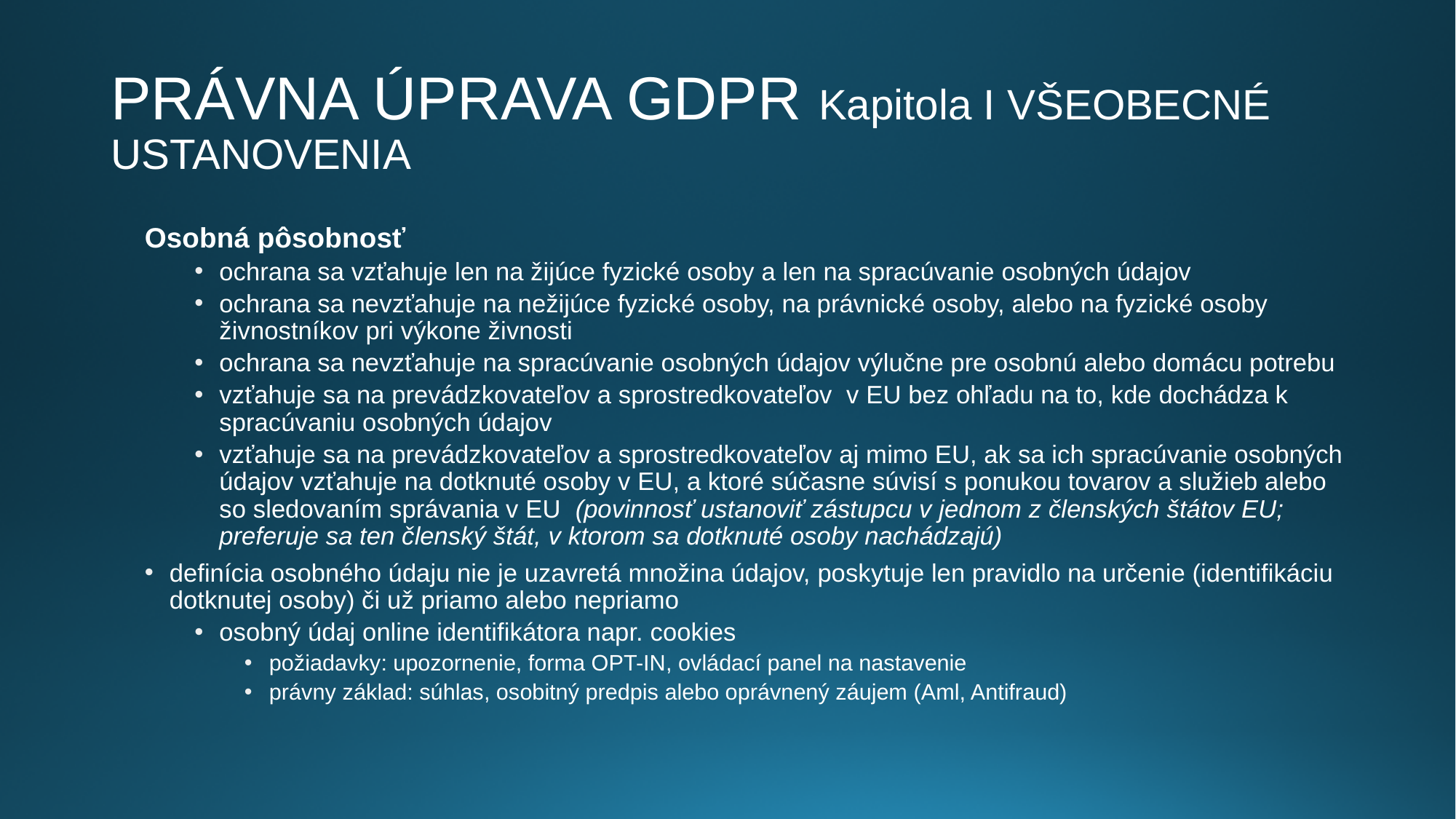

# Právna úprava GDPR Kapitola I všeobecné ustanovenia
Osobná pôsobnosť
ochrana sa vzťahuje len na žijúce fyzické osoby a len na spracúvanie osobných údajov
ochrana sa nevzťahuje na nežijúce fyzické osoby, na právnické osoby, alebo na fyzické osoby živnostníkov pri výkone živnosti
ochrana sa nevzťahuje na spracúvanie osobných údajov výlučne pre osobnú alebo domácu potrebu
vzťahuje sa na prevádzkovateľov a sprostredkovateľov  v EU bez ohľadu na to, kde dochádza k spracúvaniu osobných údajov
vzťahuje sa na prevádzkovateľov a sprostredkovateľov aj mimo EU, ak sa ich spracúvanie osobných údajov vzťahuje na dotknuté osoby v EU, a ktoré súčasne súvisí s ponukou tovarov a služieb alebo so sledovaním správania v EU  (povinnosť ustanoviť zástupcu v jednom z členských štátov EU; preferuje sa ten členský štát, v ktorom sa dotknuté osoby nachádzajú)
definícia osobného údaju nie je uzavretá množina údajov, poskytuje len pravidlo na určenie (identifikáciu dotknutej osoby) či už priamo alebo nepriamo
osobný údaj online identifikátora napr. cookies
požiadavky: upozornenie, forma OPT-IN, ovládací panel na nastavenie
právny základ: súhlas, osobitný predpis alebo oprávnený záujem (Aml, Antifraud)